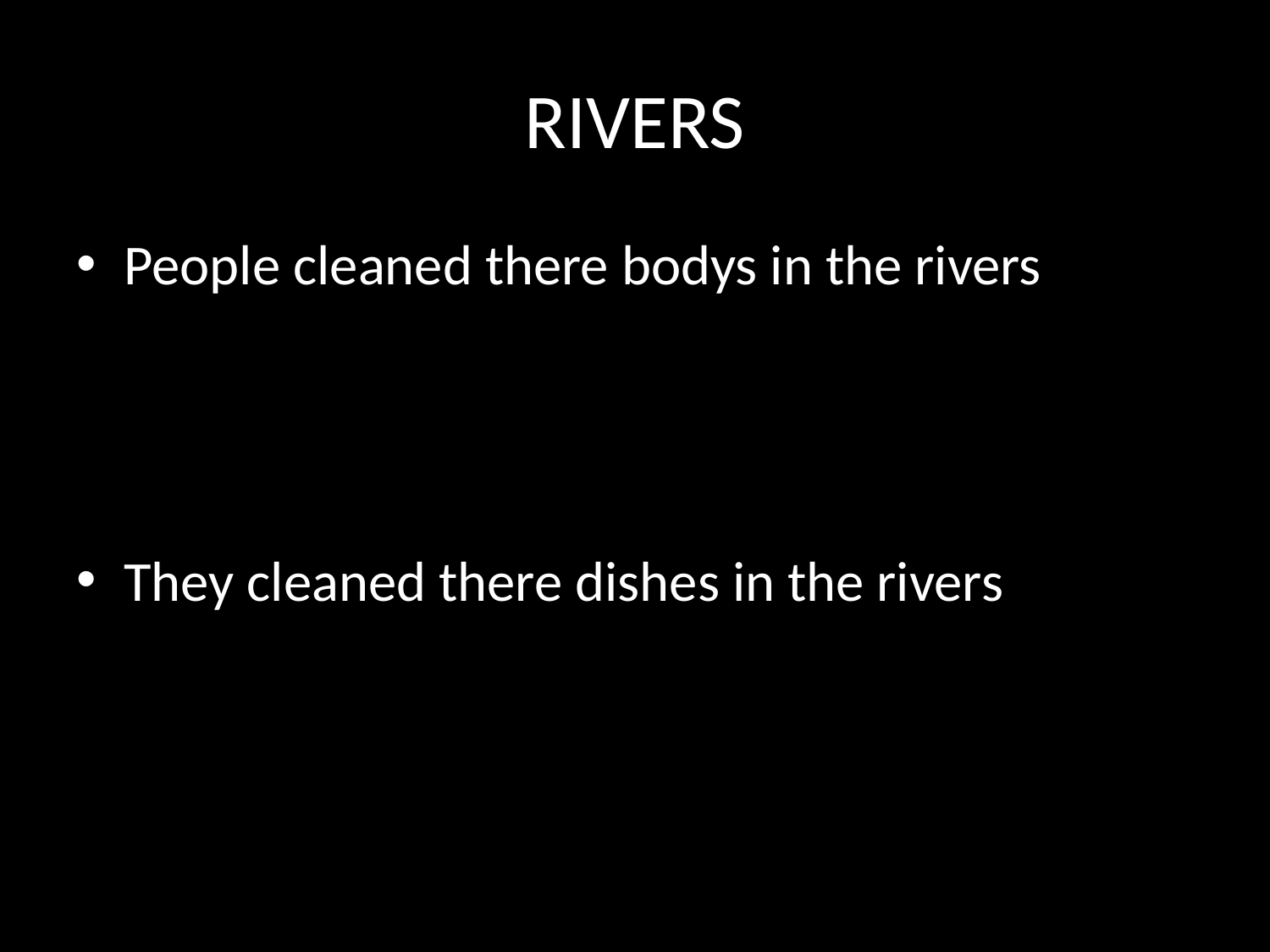

# RIVERS
People cleaned there bodys in the rivers

They cleaned there dishes in the rivers